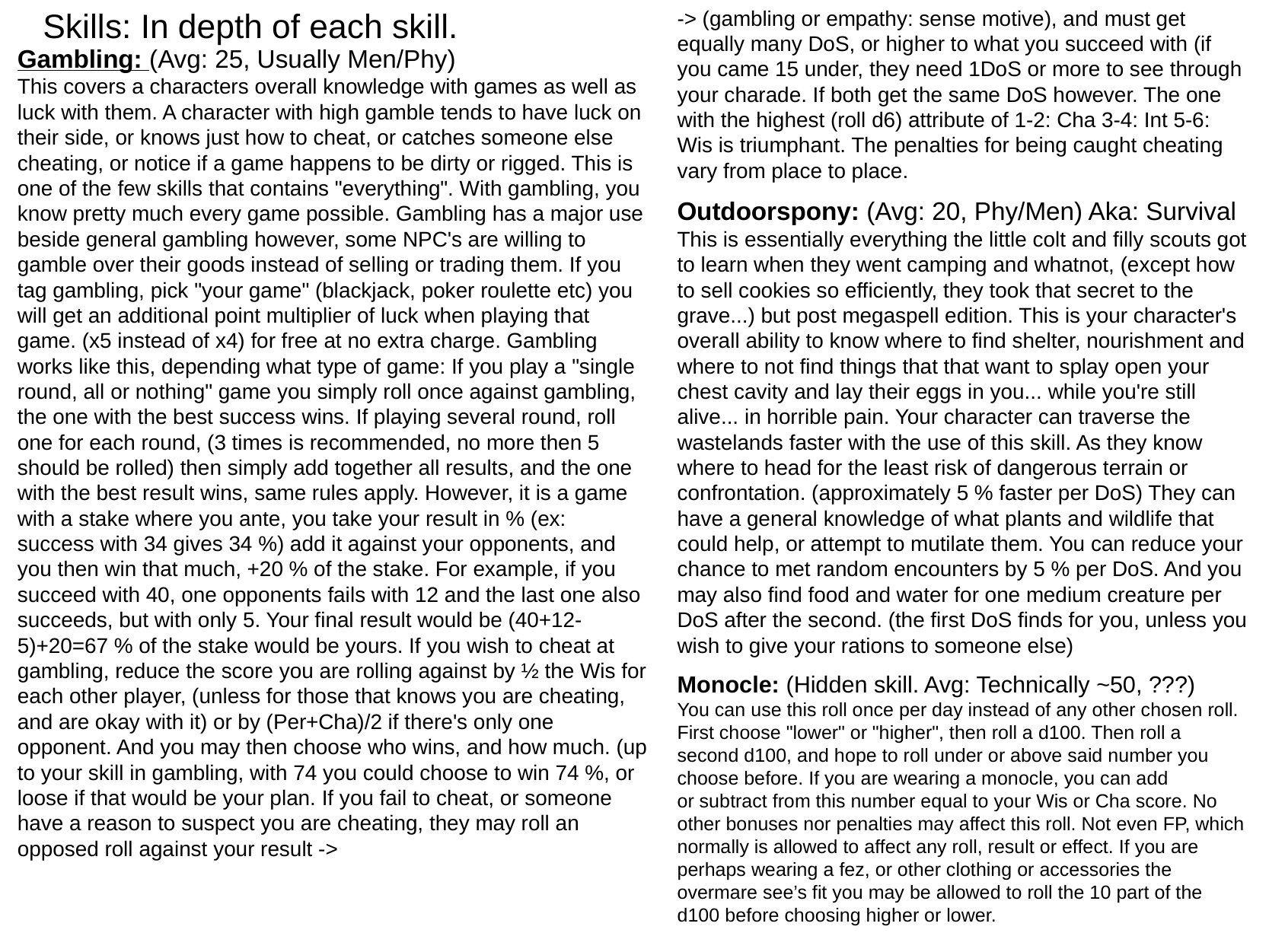

# Skills: In depth of each skill.
-> (gambling or empathy: sense motive), and must get equally many DoS, or higher to what you succeed with (if you came 15 under, they need 1DoS or more to see through your charade. If both get the same DoS however. The one with the highest (roll d6) attribute of 1-2: Cha 3-4: Int 5-6: Wis is triumphant. The penalties for being caught cheating vary from place to place.

Outdoorspony: (Avg: 20, Phy/Men) Aka: Survival
This is essentially everything the little colt and filly scouts got to learn when they went camping and whatnot, (except how to sell cookies so efficiently, they took that secret to the grave...) but post megaspell edition. This is your character's overall ability to know where to find shelter, nourishment and where to not find things that that want to splay open your chest cavity and lay their eggs in you... while you're still alive... in horrible pain. Your character can traverse the wastelands faster with the use of this skill. As they know where to head for the least risk of dangerous terrain or confrontation. (approximately 5 % faster per DoS) They can have a general knowledge of what plants and wildlife that could help, or attempt to mutilate them. You can reduce your chance to met random encounters by 5 % per DoS. And you may also find food and water for one medium creature per DoS after the second. (the first DoS finds for you, unless you wish to give your rations to someone else)

Monocle: (Hidden skill. Avg: Technically ~50, ???)
You can use this roll once per day instead of any other chosen roll. First choose "lower" or "higher", then roll a d100. Then roll a second d100, and hope to roll under or above said number you choose before. If you are wearing a monocle, you can add or subtract from this number equal to your Wis or Cha score. No other bonuses nor penalties may affect this roll. Not even FP, which normally is allowed to affect any roll, result or effect. If you are perhaps wearing a fez, or other clothing or accessories the overmare see’s fit you may be allowed to roll the 10 part of the d100 before choosing higher or lower.
Gambling: (Avg: 25, Usually Men/Phy)
This covers a characters overall knowledge with games as well as luck with them. A character with high gamble tends to have luck on their side, or knows just how to cheat, or catches someone else cheating, or notice if a game happens to be dirty or rigged. This is one of the few skills that contains "everything". With gambling, you know pretty much every game possible. Gambling has a major use beside general gambling however, some NPC's are willing to gamble over their goods instead of selling or trading them. If you tag gambling, pick "your game" (blackjack, poker roulette etc) you will get an additional point multiplier of luck when playing that game. (x5 instead of x4) for free at no extra charge. Gambling works like this, depending what type of game: If you play a "single round, all or nothing" game you simply roll once against gambling, the one with the best success wins. If playing several round, roll one for each round, (3 times is recommended, no more then 5 should be rolled) then simply add together all results, and the one with the best result wins, same rules apply. However, it is a game with a stake where you ante, you take your result in % (ex: success with 34 gives 34 %) add it against your opponents, and you then win that much, +20 % of the stake. For example, if you succeed with 40, one opponents fails with 12 and the last one also succeeds, but with only 5. Your final result would be (40+12-5)+20=67 % of the stake would be yours. If you wish to cheat at gambling, reduce the score you are rolling against by ½ the Wis for each other player, (unless for those that knows you are cheating, and are okay with it) or by (Per+Cha)/2 if there's only one opponent. And you may then choose who wins, and how much. (up to your skill in gambling, with 74 you could choose to win 74 %, or loose if that would be your plan. If you fail to cheat, or someone have a reason to suspect you are cheating, they may roll an opposed roll against your result ->